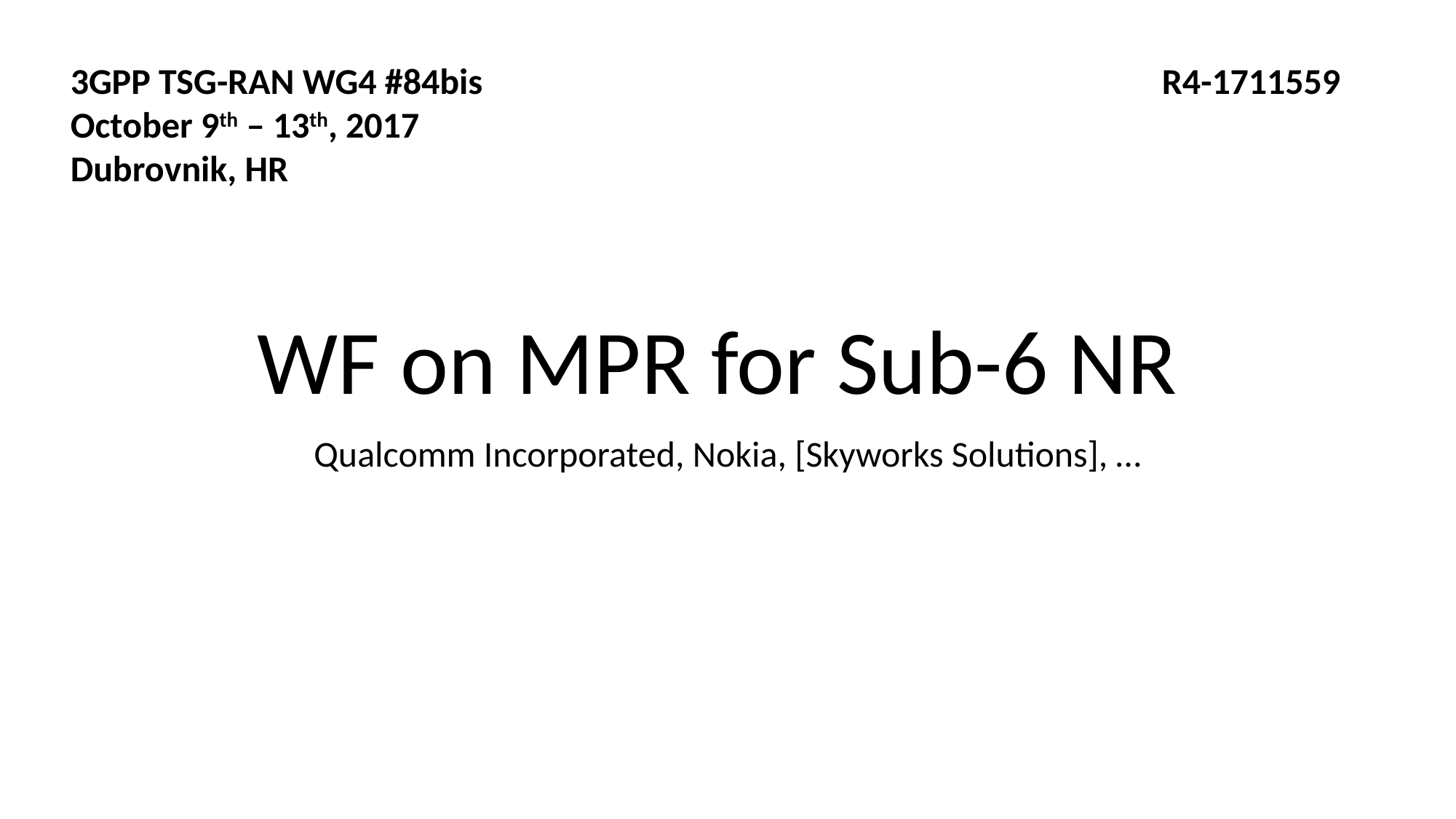

3GPP TSG-RAN WG4 #84bis							R4-1711559
October 9th ‒ 13th, 2017
Dubrovnik, HR
# WF on MPR for Sub-6 NR
Qualcomm Incorporated, Nokia, [Skyworks Solutions], …